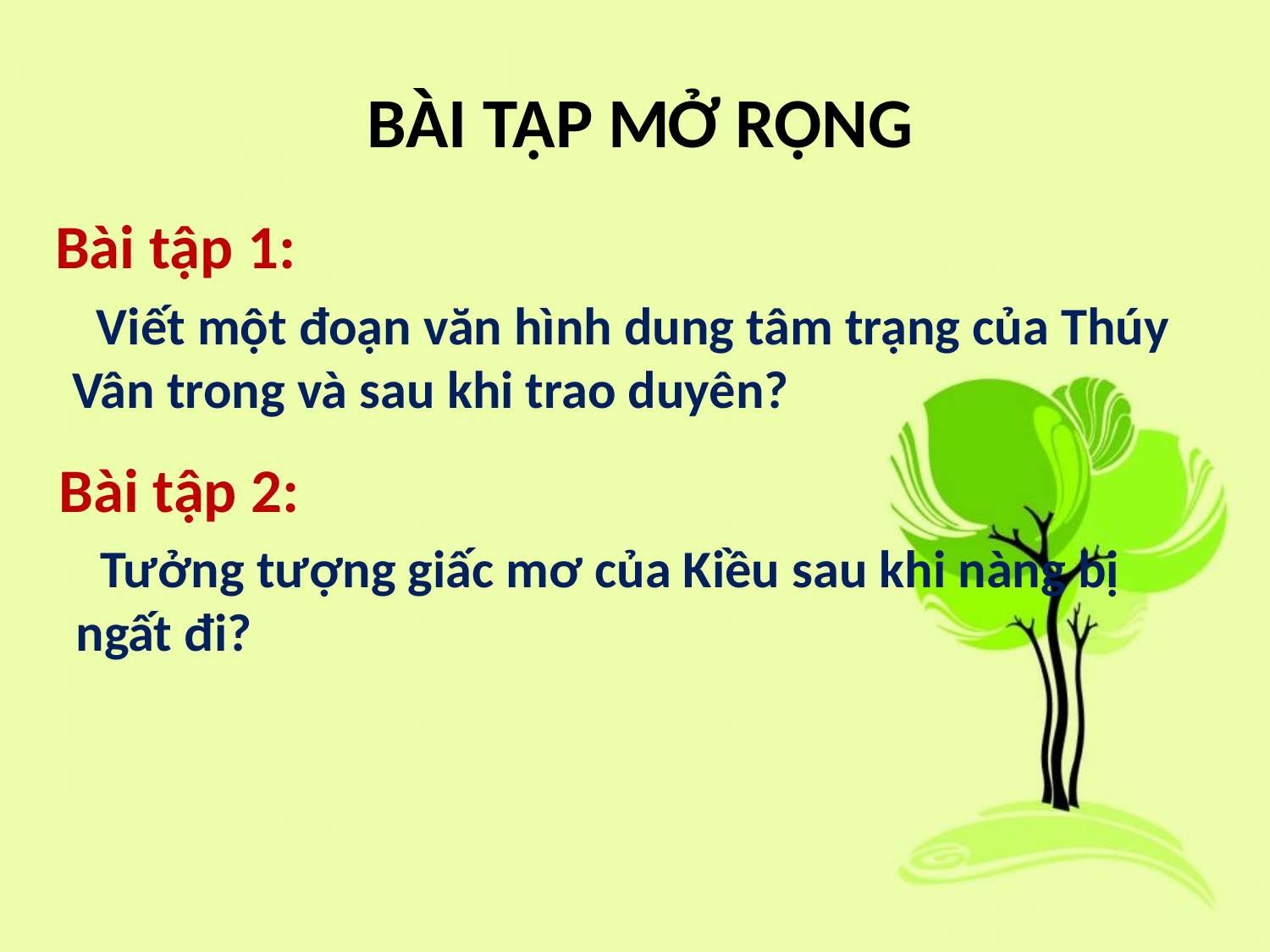

Bài tập mở rộng
Bài tập 1:
  Viết một đoạn văn hình dung tâm trạng của Thúy Vân trong và sau khi trao duyên?
Bài tập 2:
  Tưởng tượng giấc mơ của Kiều sau khi nàng bị ngất đi?